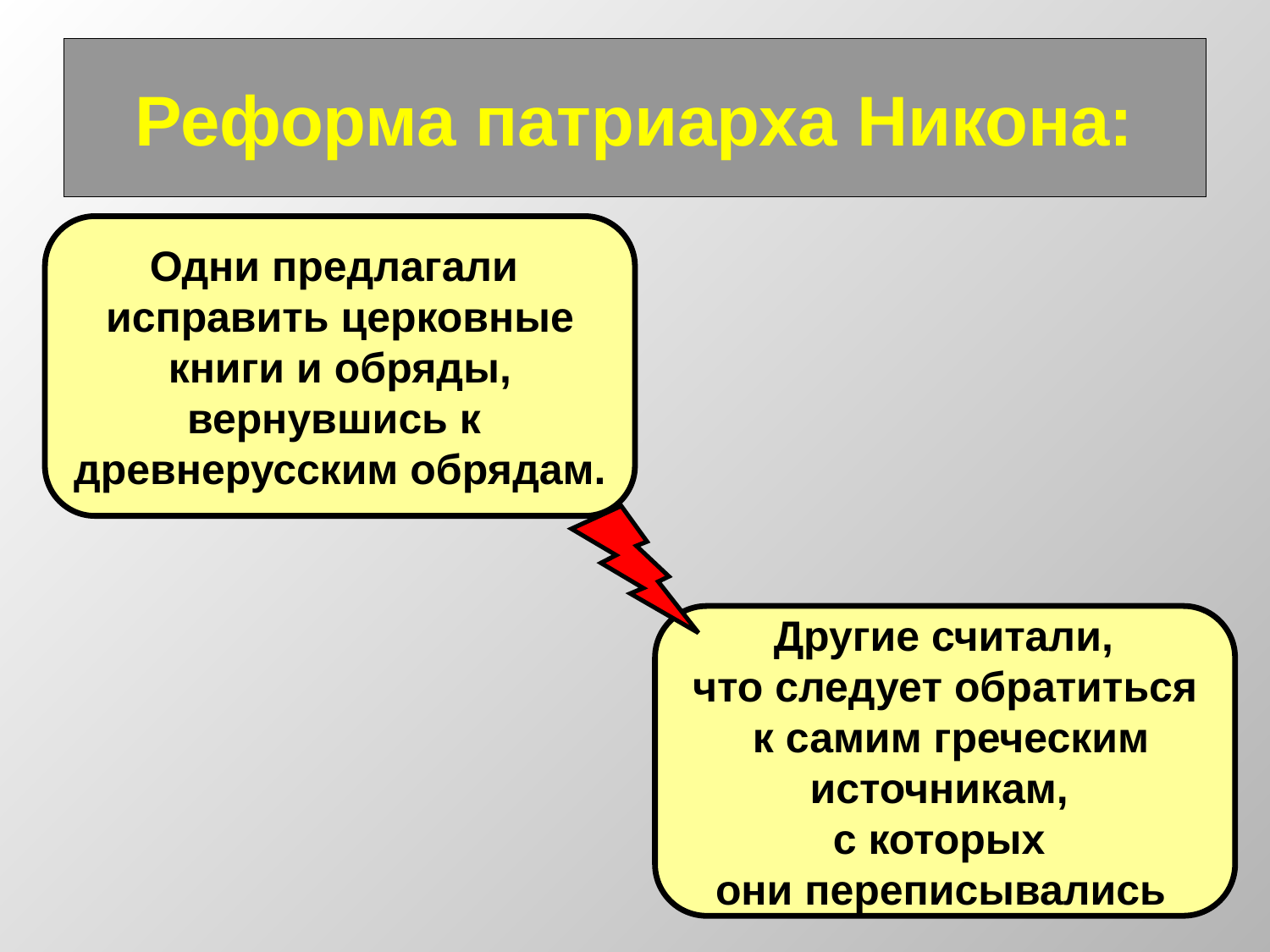

# Реформа патриарха Никона:
Одни предлагали
исправить церковные
 книги и обряды,
вернувшись к
древнерусским обрядам.

 Другие считали,
что следует обратиться
 к самим греческим
источникам,
с которых
они переписывались